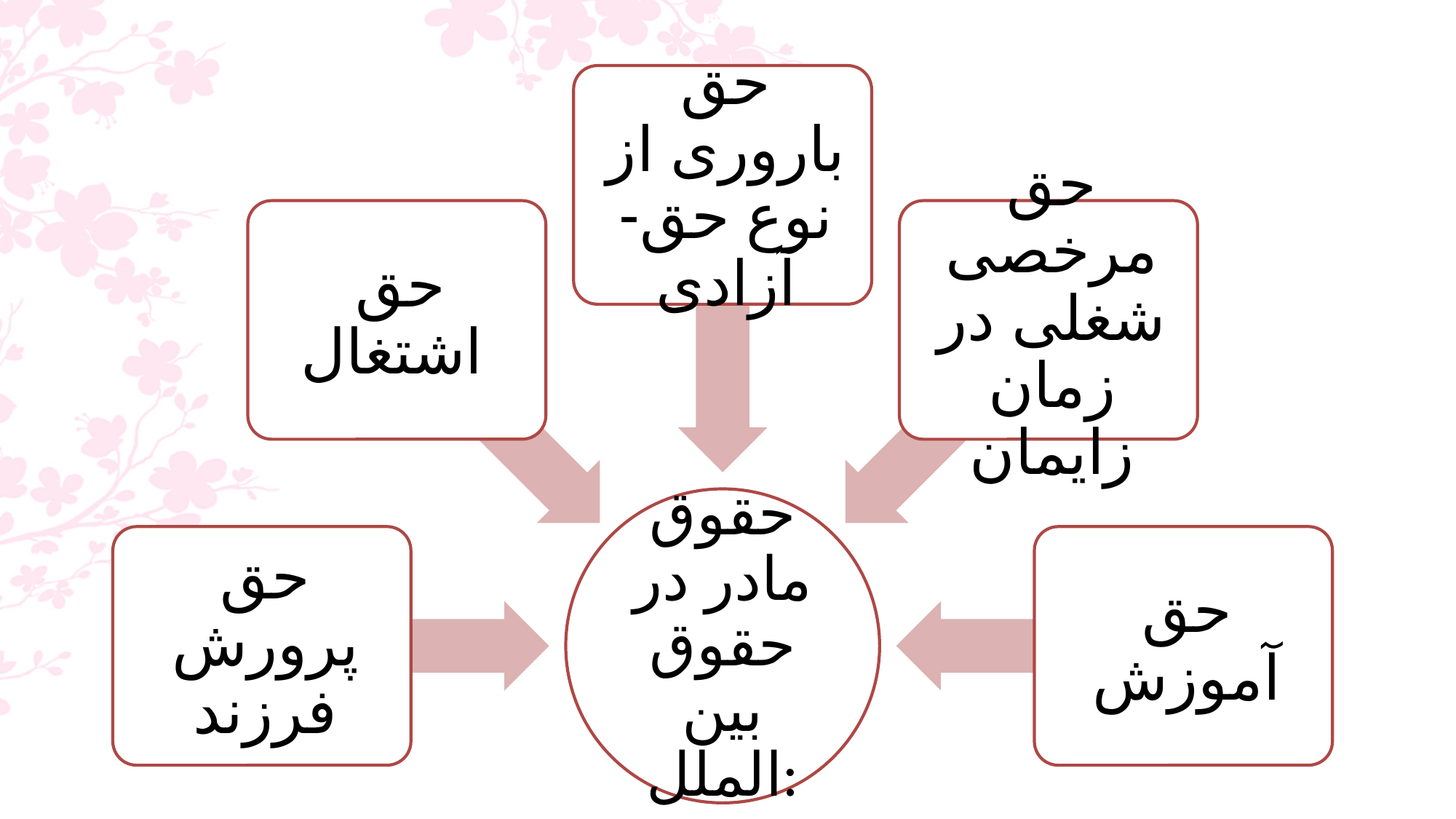

حقوق مادر در حقوق بین الملل:
حق پرورش فرزند
حق اشتغال
حق باروری از نوع حق- آزادی
حق مرخصی شغلی در زمان زایمان
حق آموزش